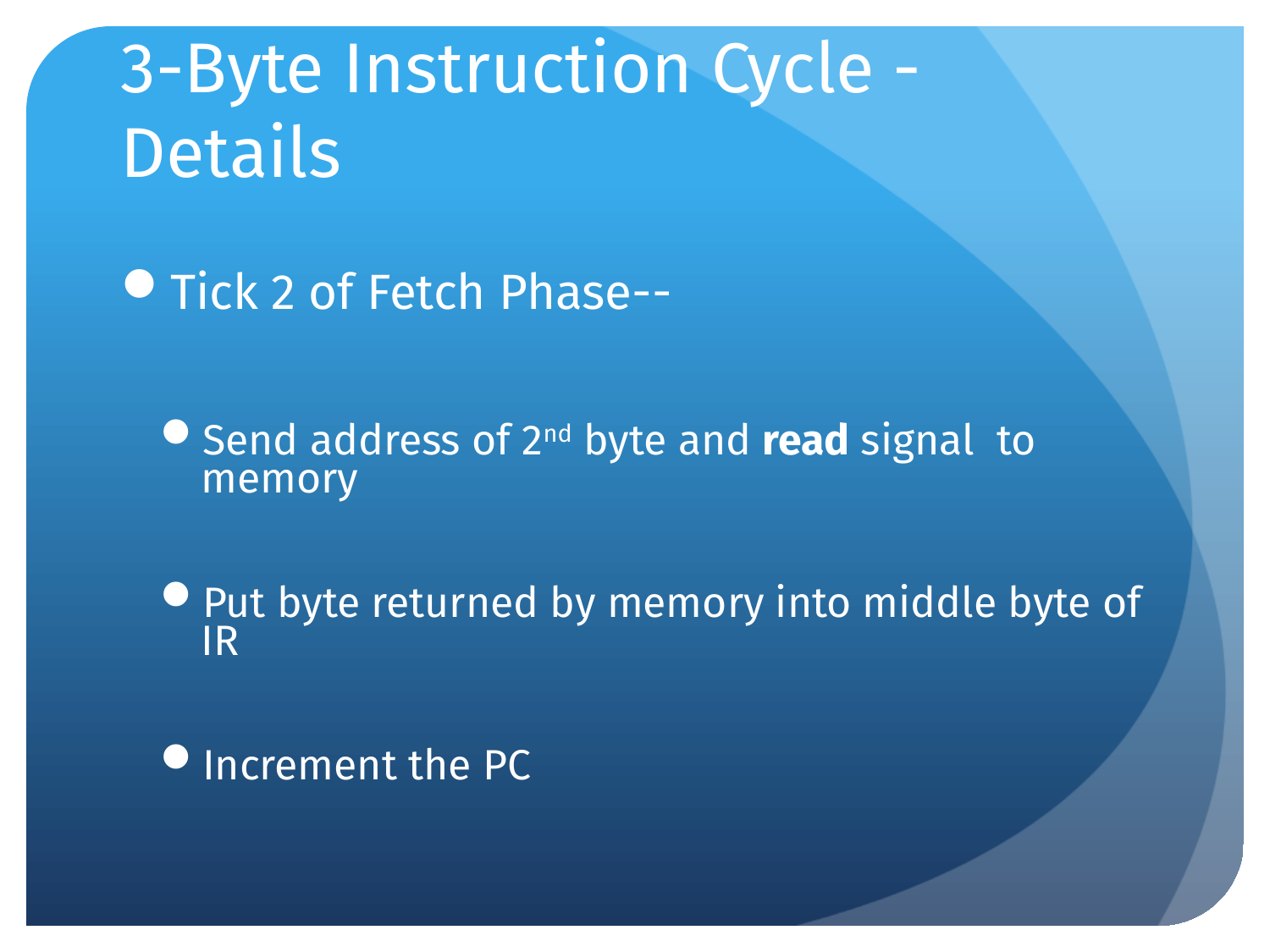

# 3-Byte Instruction Cycle -  Details
Tick 2 of Fetch Phase--

Send address of 2nd byte and read signal  to memory

Put byte returned by memory into middle byte of IR

Increment the PC